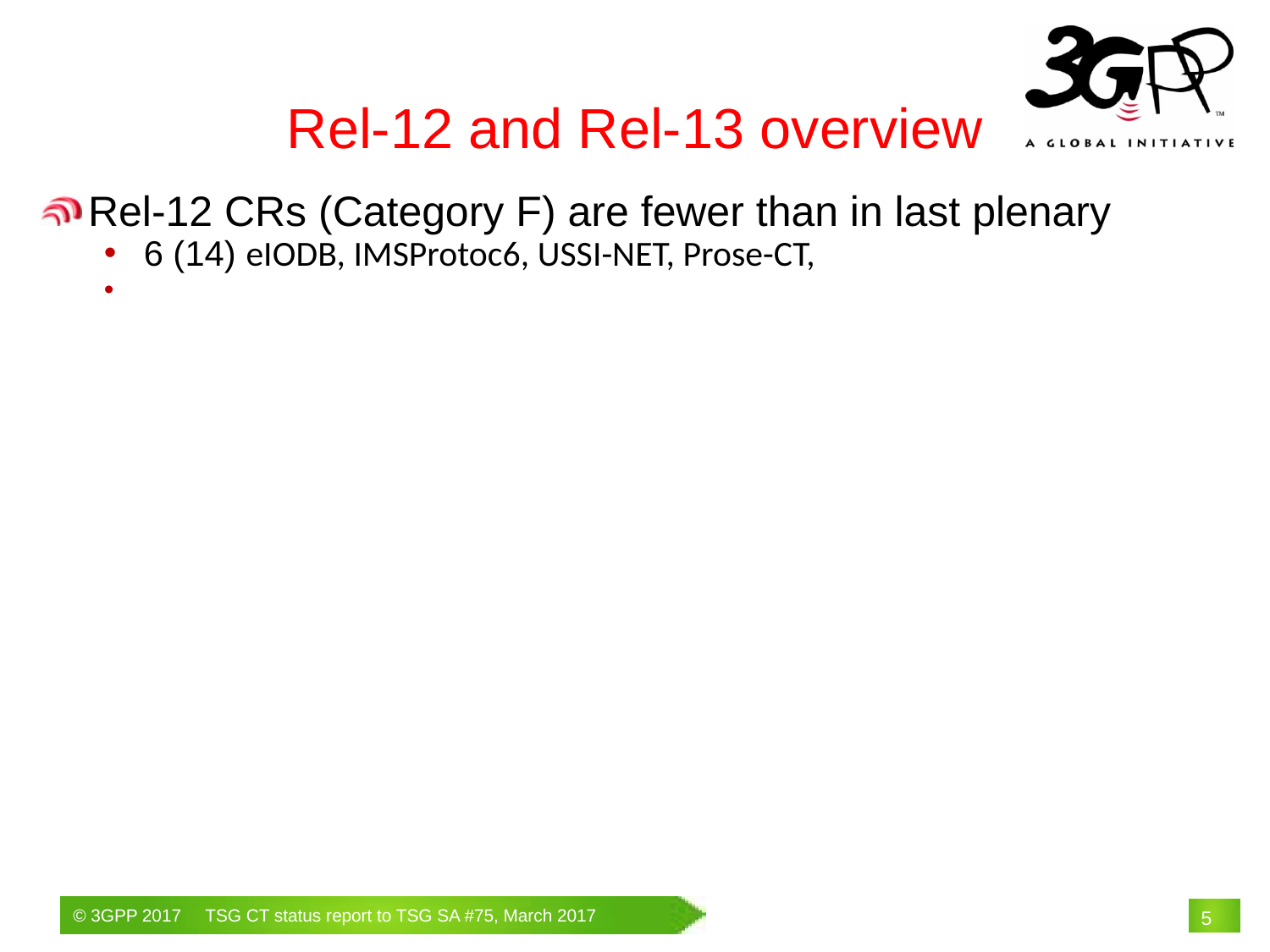

Rel-12 and Rel-13 overview
Rel-12 CRs (Category F) are fewer than in last plenary
6 (14) eIODB, IMSProtoc6, USSI-NET, Prose-CT,

# 5